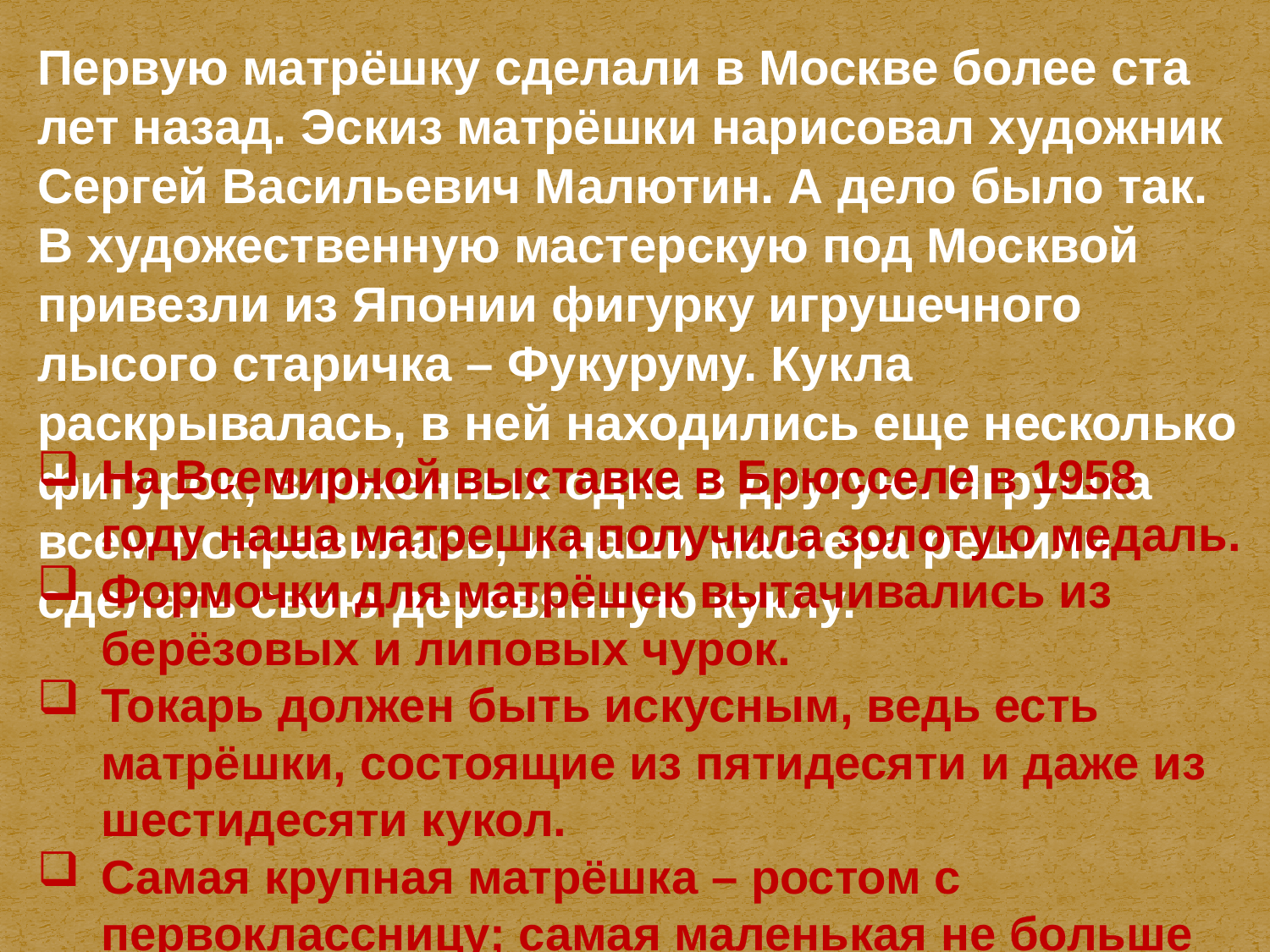

Первую матрёшку сделали в Москве более ста лет назад. Эскиз матрёшки нарисовал художник Сергей Васильевич Малютин. А дело было так.
В художественную мастерскую под Москвой привезли из Японии фигурку игрушечного лысого старичка – Фукуруму. Кукла раскрывалась, в ней находились еще несколько фигурок, вложенных одна в другую. Игрушка всем понравилась, и наши мастера решили сделать свою деревянную куклу.
На Всемирной выставке в Брюсселе в 1958 году наша матрешка получила золотую медаль.
Формочки для матрёшек вытачивались из берёзовых и липовых чурок.
Токарь должен быть искусным, ведь есть матрёшки, состоящие из пятидесяти и даже из шестидесяти кукол.
Самая крупная матрёшка – ростом с первоклассницу; самая маленькая не больше семечка подсолнуха.